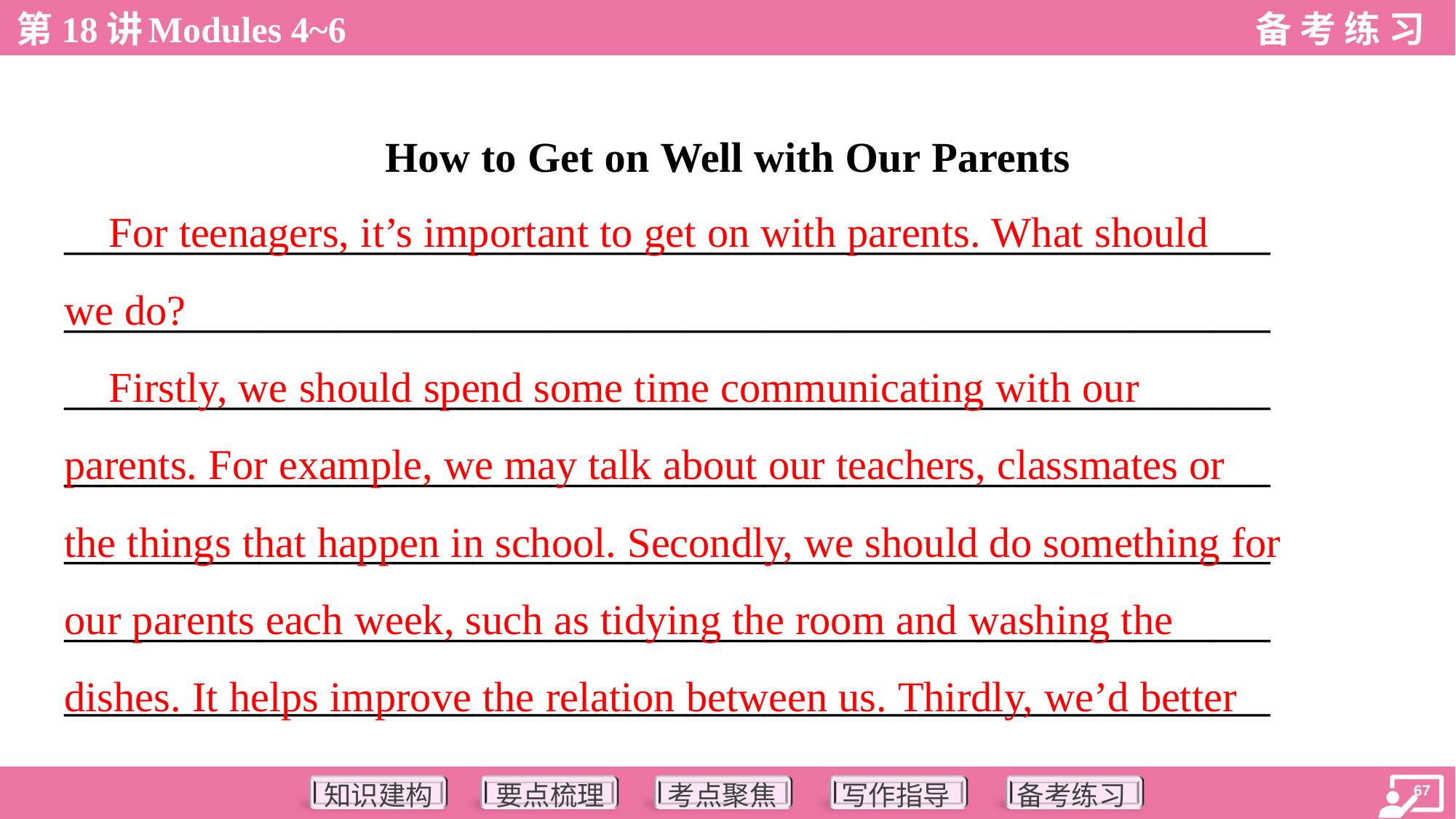

How to Get on Well with Our Parents
______________________________________________________________
______________________________________________________________
______________________________________________________________
______________________________________________________________
______________________________________________________________
______________________________________________________________
______________________________________________________________
    For teenagers, it’s important to get on with parents. What should
we do?
    Firstly, we should spend some time communicating with our
parents. For example, we may talk about our teachers, classmates or
the things that happen in school. Secondly, we should do something for
our parents each week, such as tidying the room and washing the
dishes. It helps improve the relation between us. Thirdly, we’d better